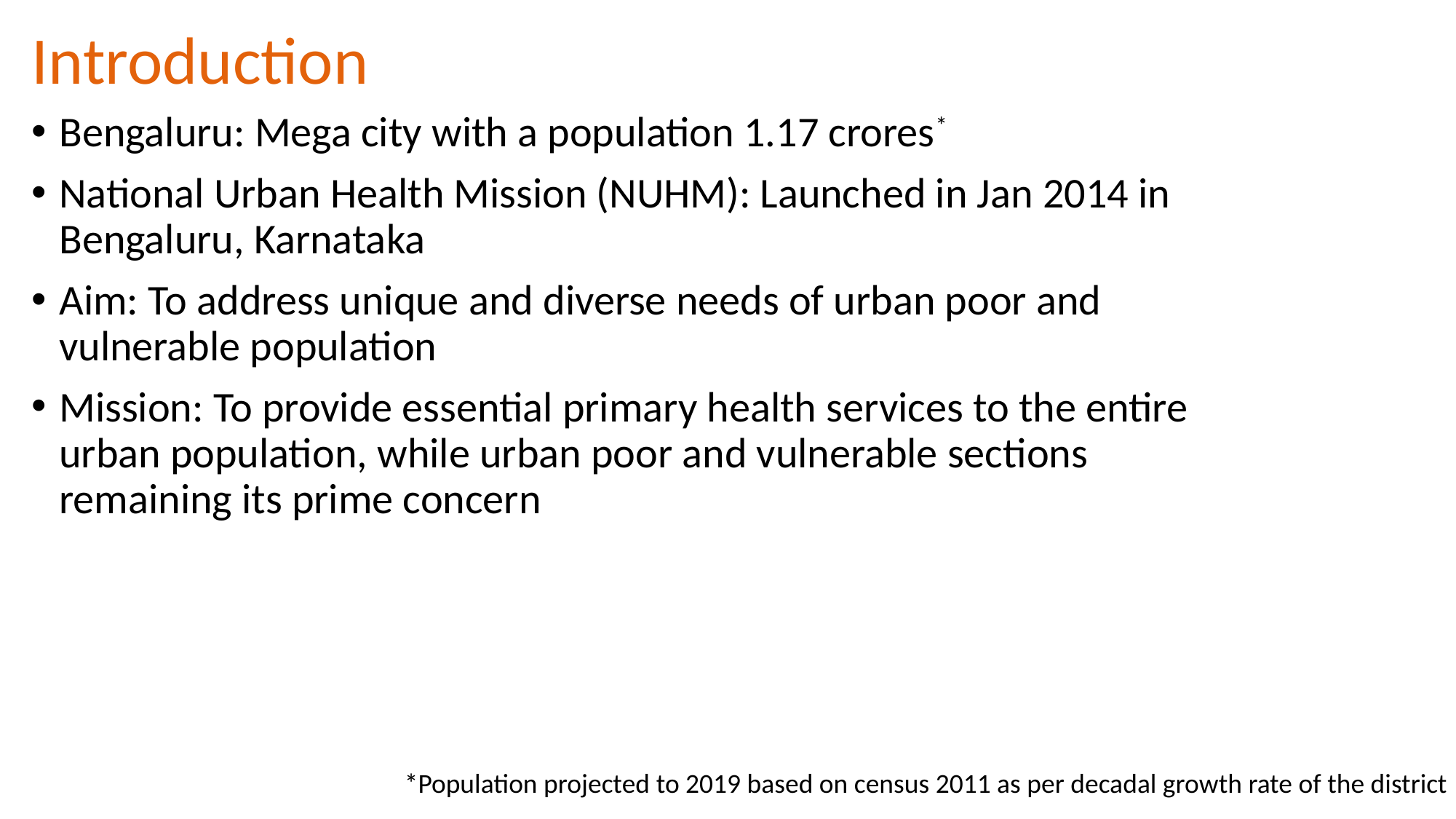

# Introduction
Bengaluru: Mega city with a population 1.17 crores*
National Urban Health Mission (NUHM): Launched in Jan 2014 in Bengaluru, Karnataka
Aim: To address unique and diverse needs of urban poor and vulnerable population
Mission: To provide essential primary health services to the entire urban population, while urban poor and vulnerable sections remaining its prime concern
*Population projected to 2019 based on census 2011 as per decadal growth rate of the district